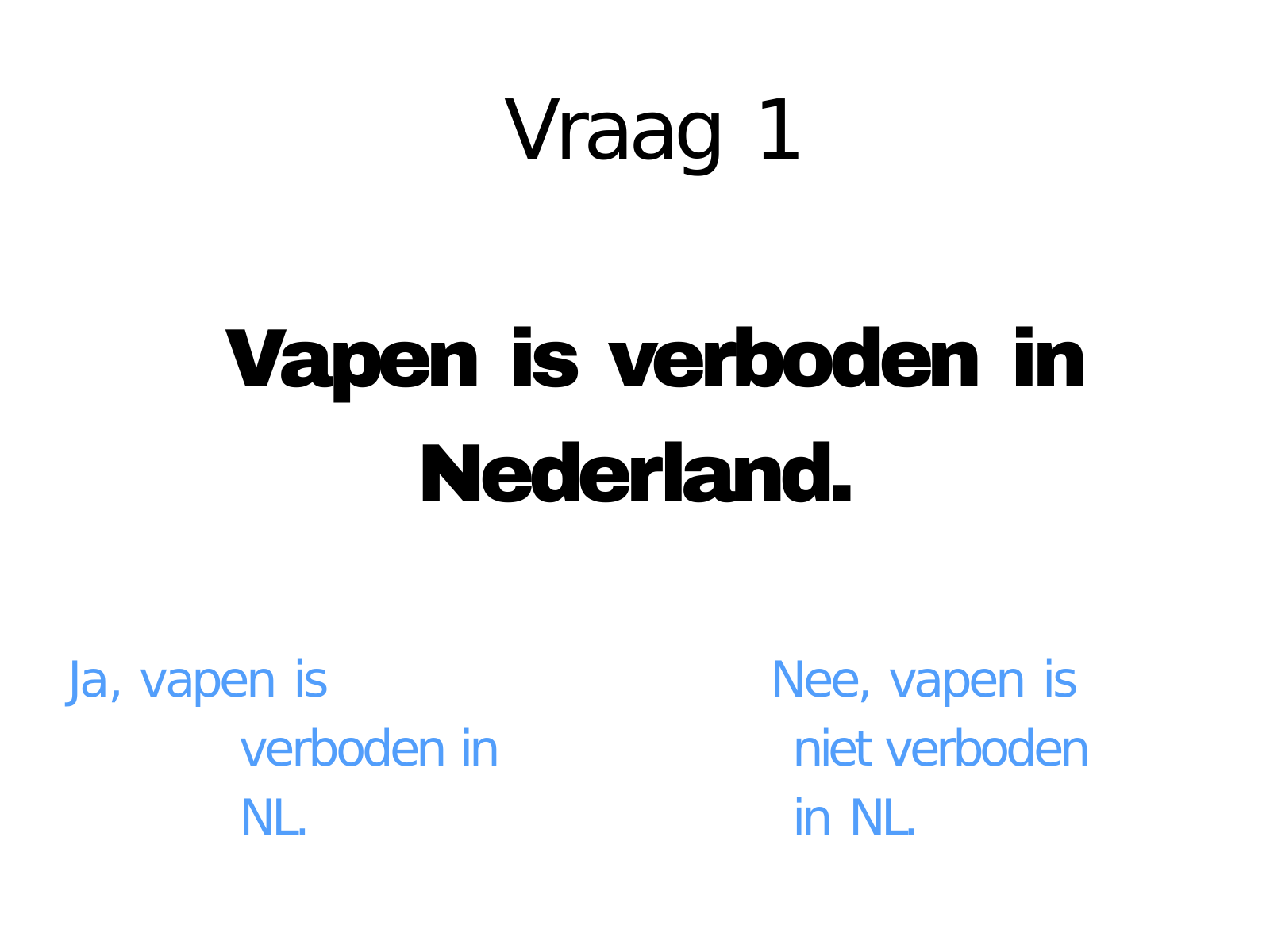

# Vraag 1
Vapen is verboden in Nederland.
Ja, vapen is verboden in NL.
Nee, vapen is niet verboden in NL.